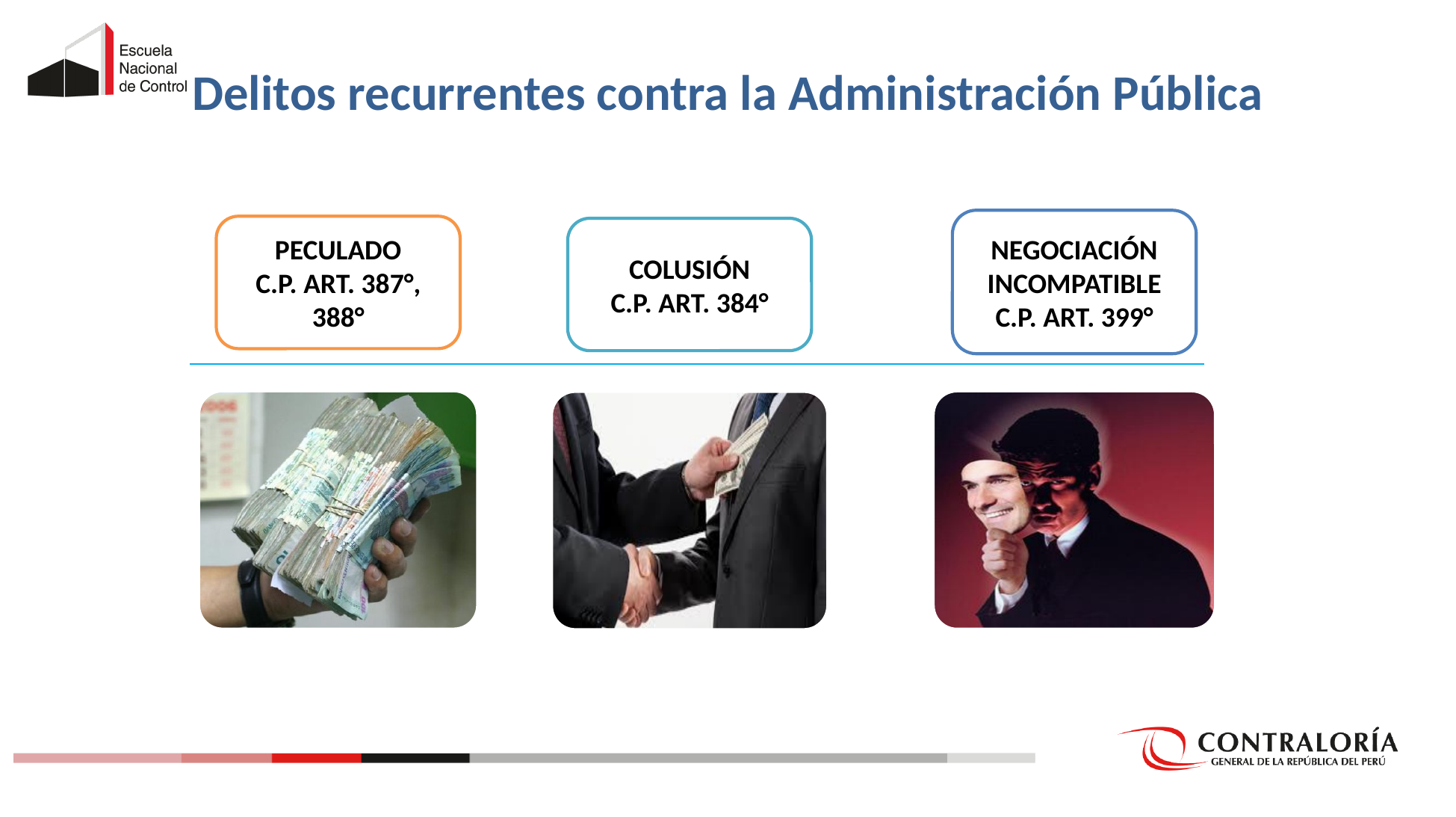

Delitos recurrentes contra la Administración Pública
NEGOCIACIÓN INCOMPATIBLE
C.P. ART. 399°
PECULADO
C.P. ART. 387°, 388°
COLUSIÓN
C.P. ART. 384°